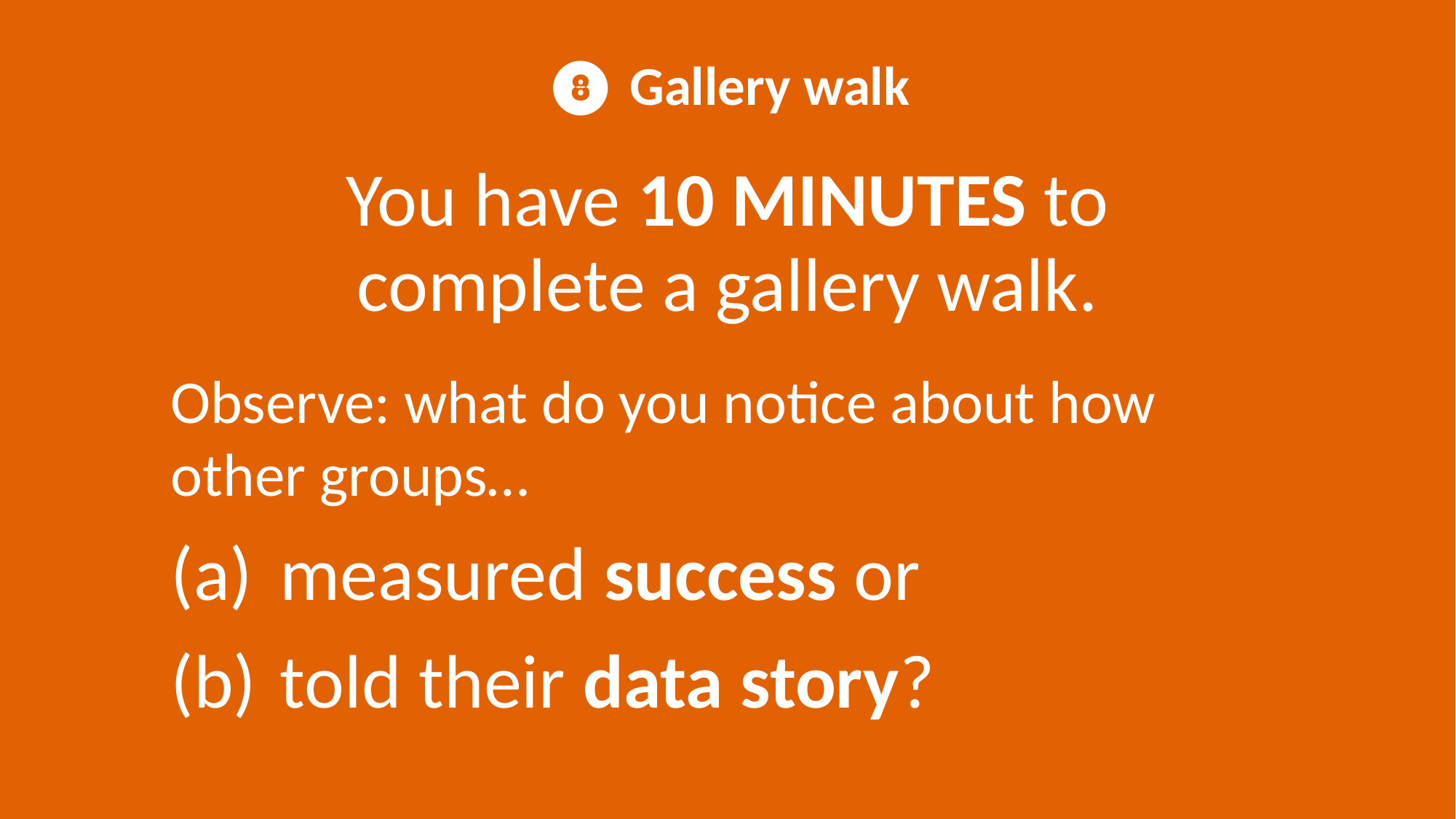

❽ Gallery walk
You have 10 MINUTES to
complete a gallery walk.

Observe: what do you notice about how other groups…

measured success or

told their data story?